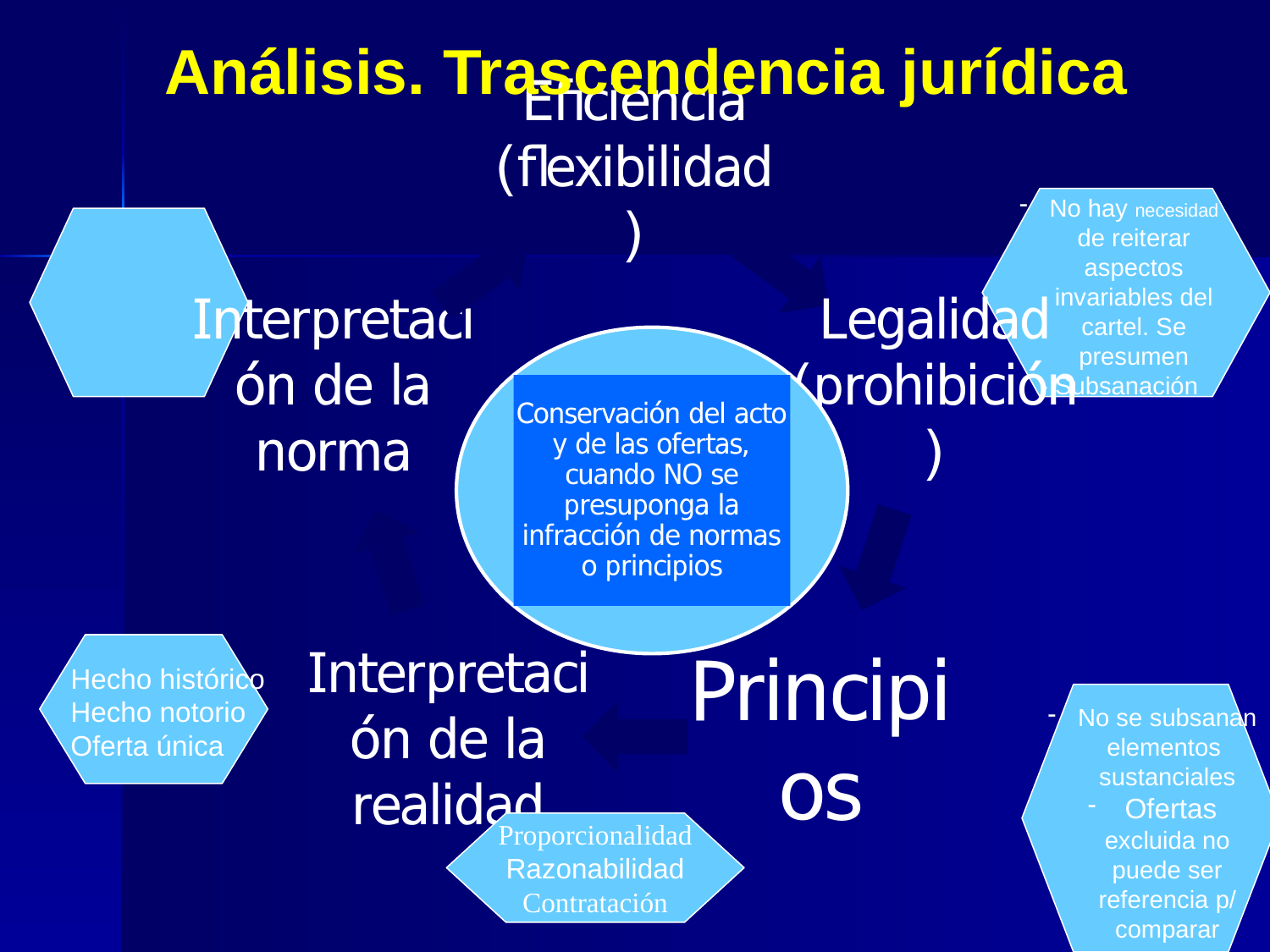

# Análisis. Trascendencia jurídica
Eficiencia
(flexibilidad)
Legalidad
Principios
Interpretación de la norma
No hay necesidad de reiterar aspectos invariables del cartel. Se presumen
- Subsanación

Conservación del acto y de las ofertas, cuando NO se presuponga la infracción de normas o principios

Hecho histórico
Hecho notorio
Oferta única

No se subsanan elementos  sustanciales
 Ofertas excluida no puede ser referencia p/ comparar
Proporcionalidad
Razonabilidad
Contratación